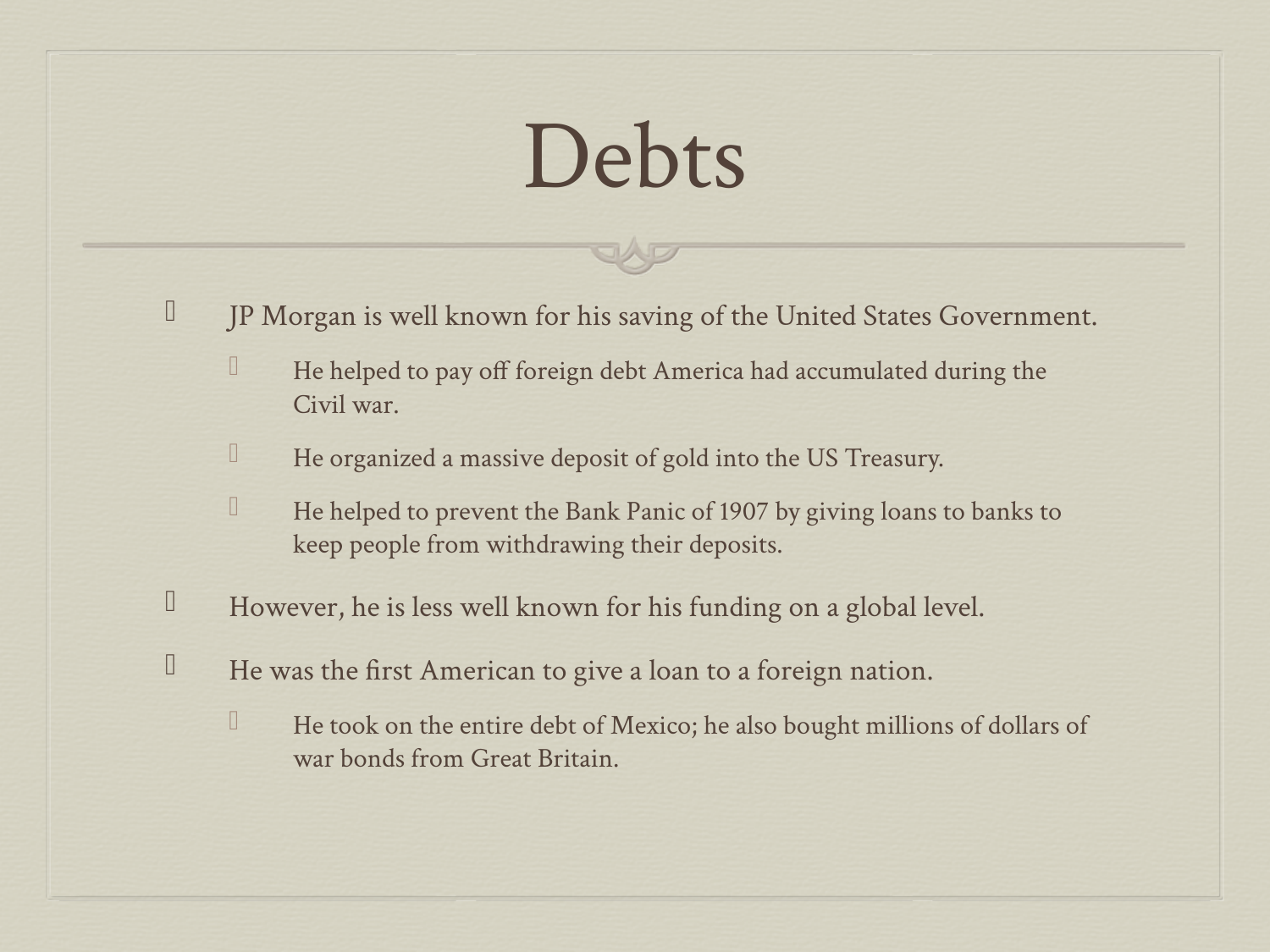

# Debts
JP Morgan is well known for his saving of the United States Government.
He helped to pay off foreign debt America had accumulated during the Civil war.
He organized a massive deposit of gold into the US Treasury.
He helped to prevent the Bank Panic of 1907 by giving loans to banks to keep people from withdrawing their deposits.
However, he is less well known for his funding on a global level.
He was the first American to give a loan to a foreign nation.
He took on the entire debt of Mexico; he also bought millions of dollars of war bonds from Great Britain.